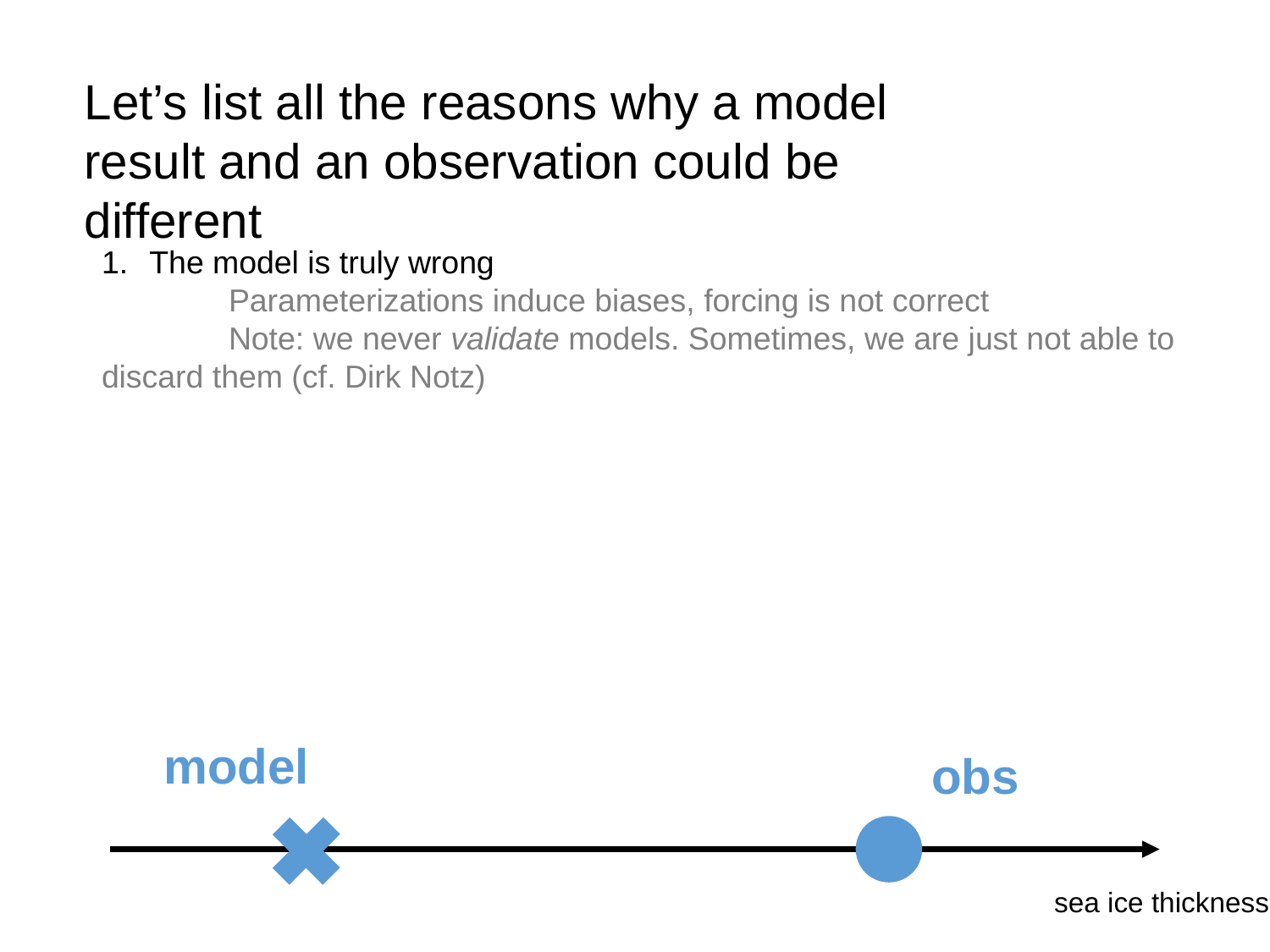

Let’s list all the reasons why a model result and an observation could be different
The model is truly wrong
	Parameterizations induce biases, forcing is not correct
	Note: we never validate models. Sometimes, we are just not able to discard them (cf. Dirk Notz)

model
obs

sea ice thickness